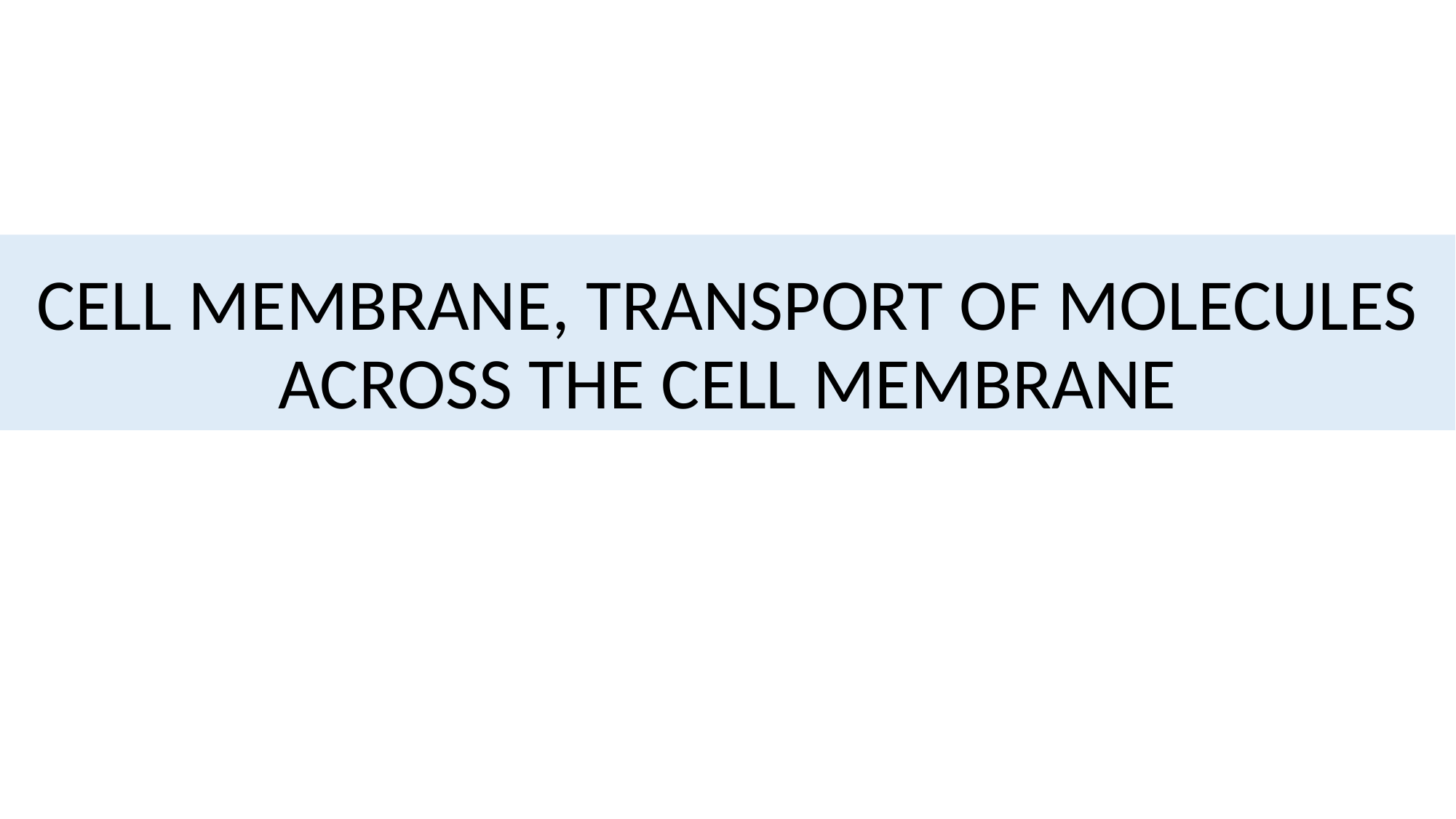

# CELL MEMBRANE, TRANSPORT OF MOLECULES ACROSS THE CELL MEMBRANE